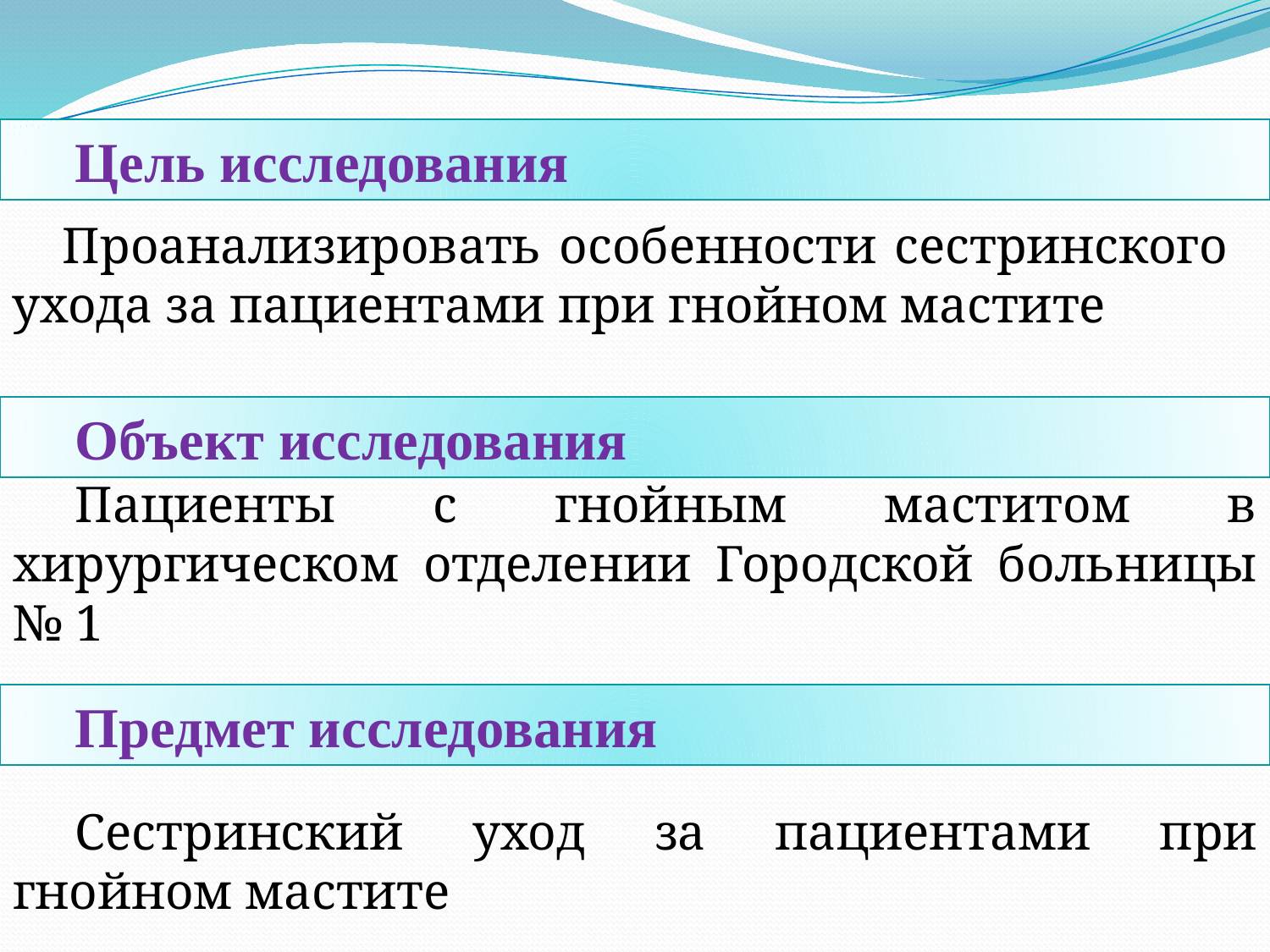

Цель исследования
Проанализировать особенности сестринского ухода за пациентами при гнойном мастите
Объект исследования
Пациенты с гнойным маститом в хирургическом отделении Городской больницы № 1
Предмет исследования
Сестринский уход за пациентами при гнойном мастите